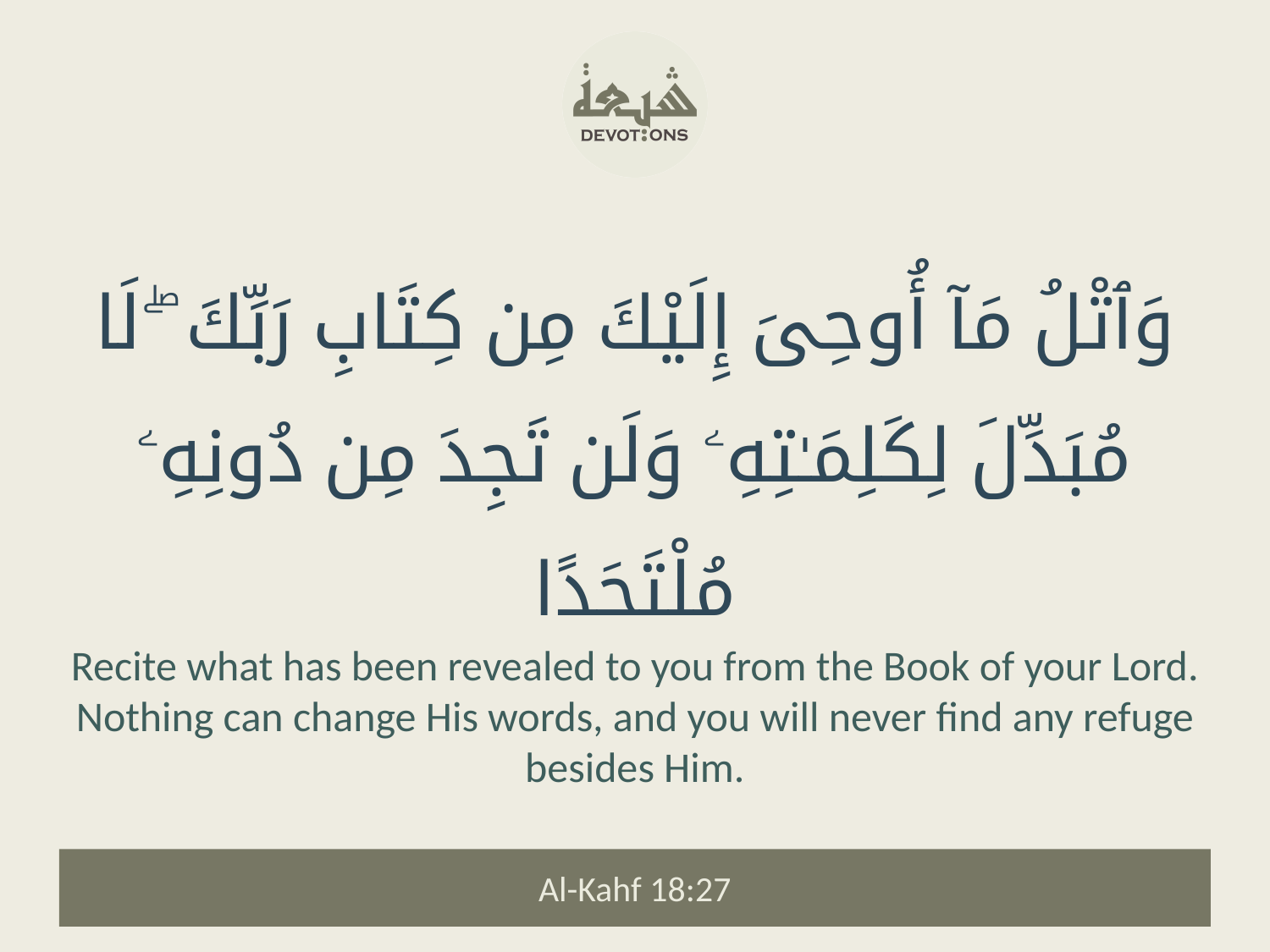

وَٱتْلُ مَآ أُوحِىَ إِلَيْكَ مِن كِتَابِ رَبِّكَ ۖ لَا مُبَدِّلَ لِكَلِمَـٰتِهِۦ وَلَن تَجِدَ مِن دُونِهِۦ مُلْتَحَدًا
Recite what has been revealed to you from the Book of your Lord. Nothing can change His words, and you will never find any refuge besides Him.
Al-Kahf 18:27